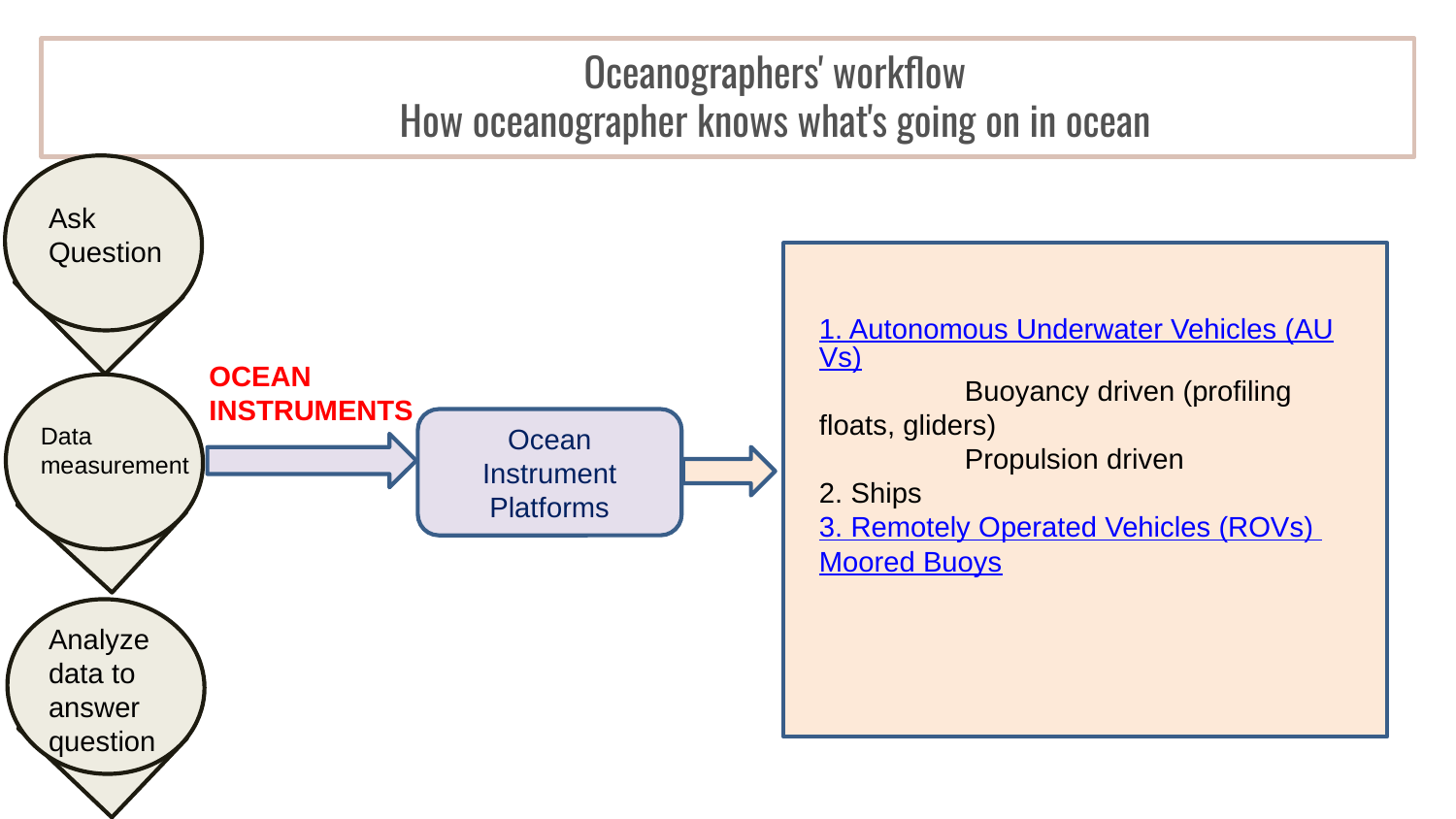

# Oceanographers' workflow How oceanographer knows what's going on in ocean

Ask Question

1. Autonomous Underwater Vehicles (AUVs)
	Buoyancy driven (profiling floats, gliders)
	Propulsion driven
2. Ships
3. Remotely Operated Vehicles (ROVs)
Moored Buoys

OCEAN INSTRUMENTS

Ocean Instrument Platforms
Data measurement

Analyze data to answer question